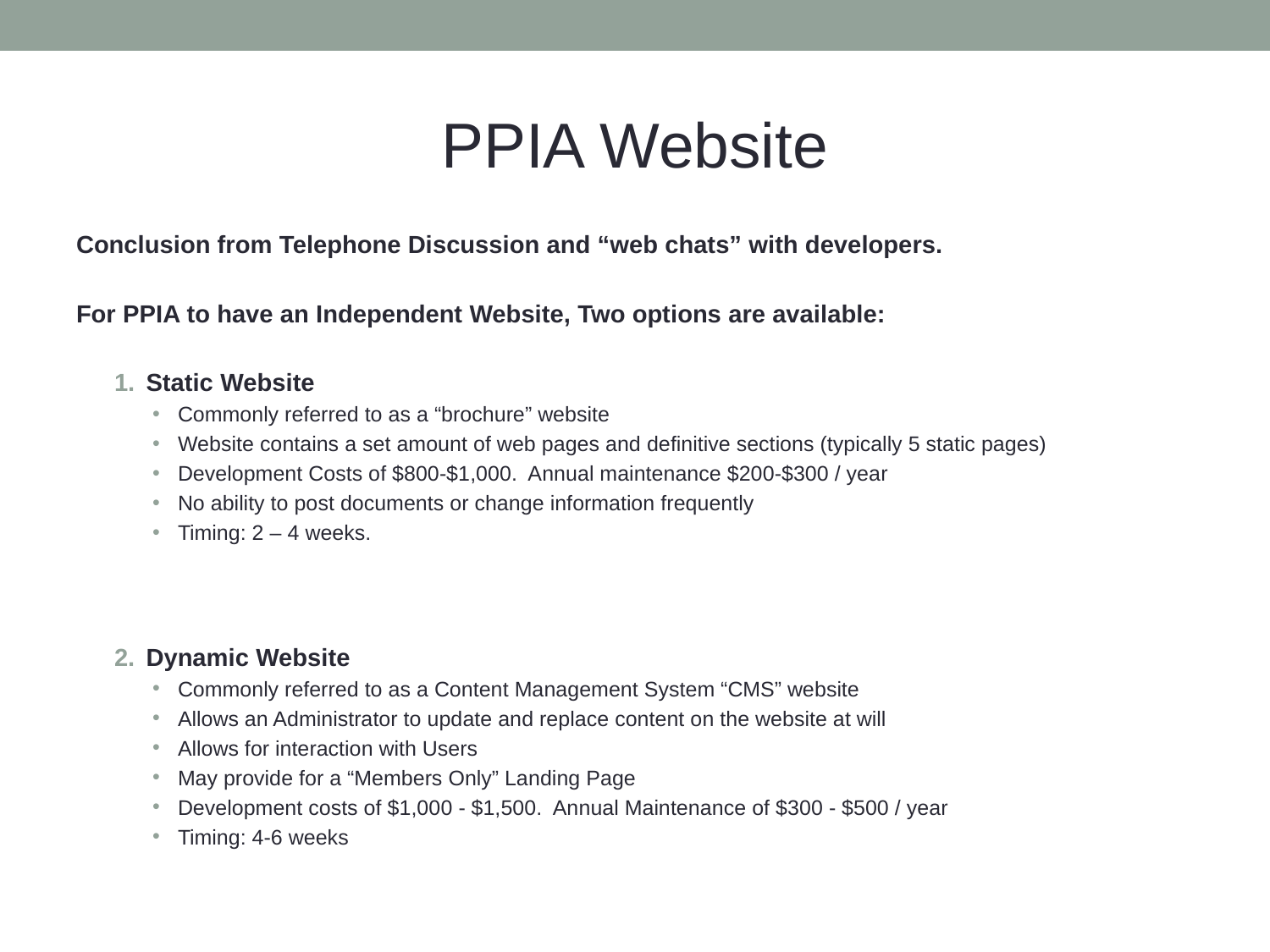

# PPIA Website
Conclusion from Telephone Discussion and “web chats” with developers.

For PPIA to have an Independent Website, Two options are available:

Static Website
Commonly referred to as a “brochure” website
Website contains a set amount of web pages and definitive sections (typically 5 static pages)
Development Costs of $800-$1,000.  Annual maintenance $200-$300 / year
No ability to post documents or change information frequently
Timing: 2 – 4 weeks.

Dynamic Website
Commonly referred to as a Content Management System “CMS” website
Allows an Administrator to update and replace content on the website at will
Allows for interaction with Users
May provide for a “Members Only” Landing Page
Development costs of $1,000 - $1,500.  Annual Maintenance of $300 - $500 / year
Timing: 4-6 weeks